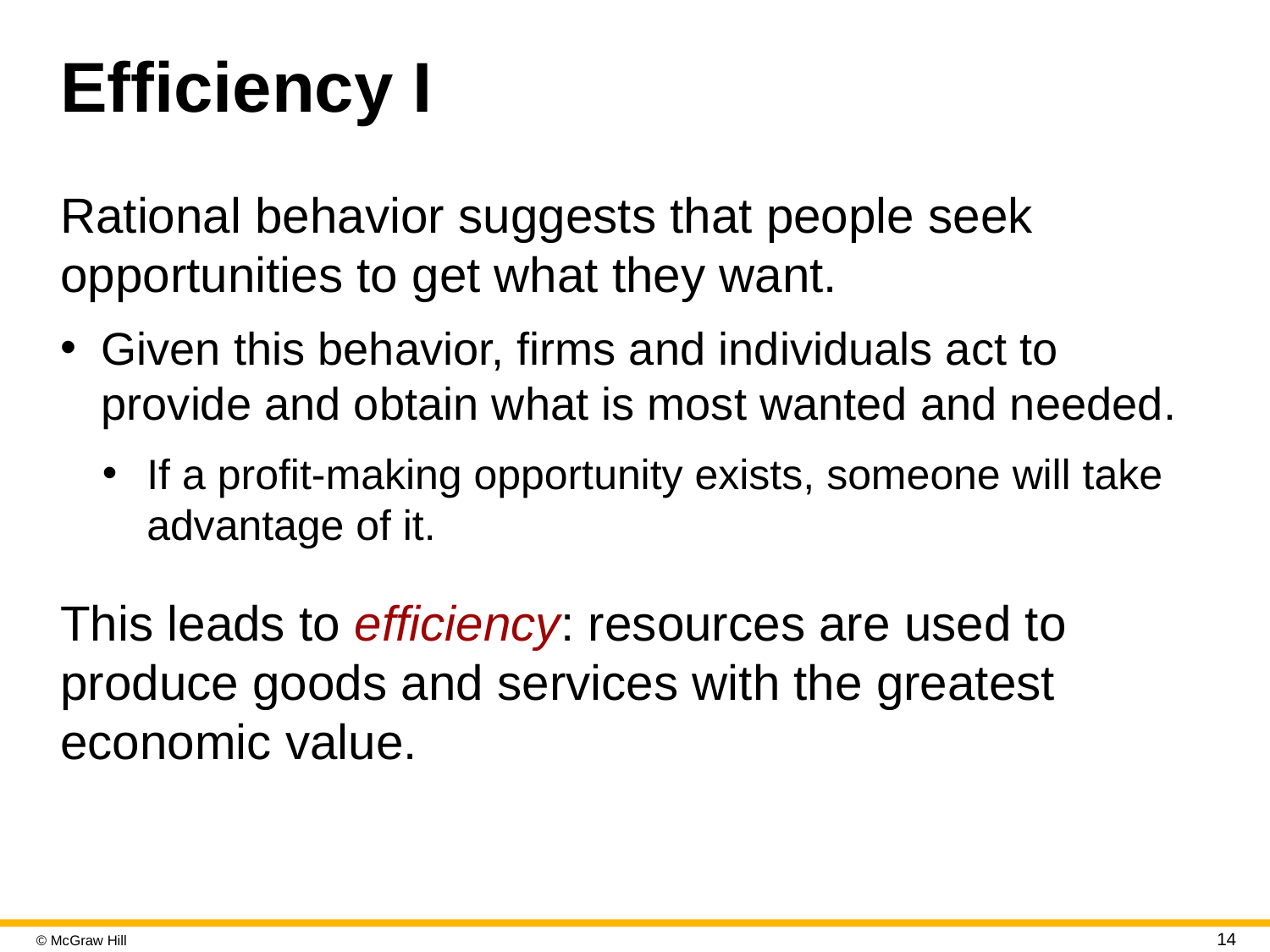

# Efficiency I
Rational behavior suggests that people seek opportunities to get what they want.
Given this behavior, firms and individuals act to provide and obtain what is most wanted and needed.
If a profit-making opportunity exists, someone will take advantage of it.
This leads to efficiency: resources are used to produce goods and services with the greatest economic value.